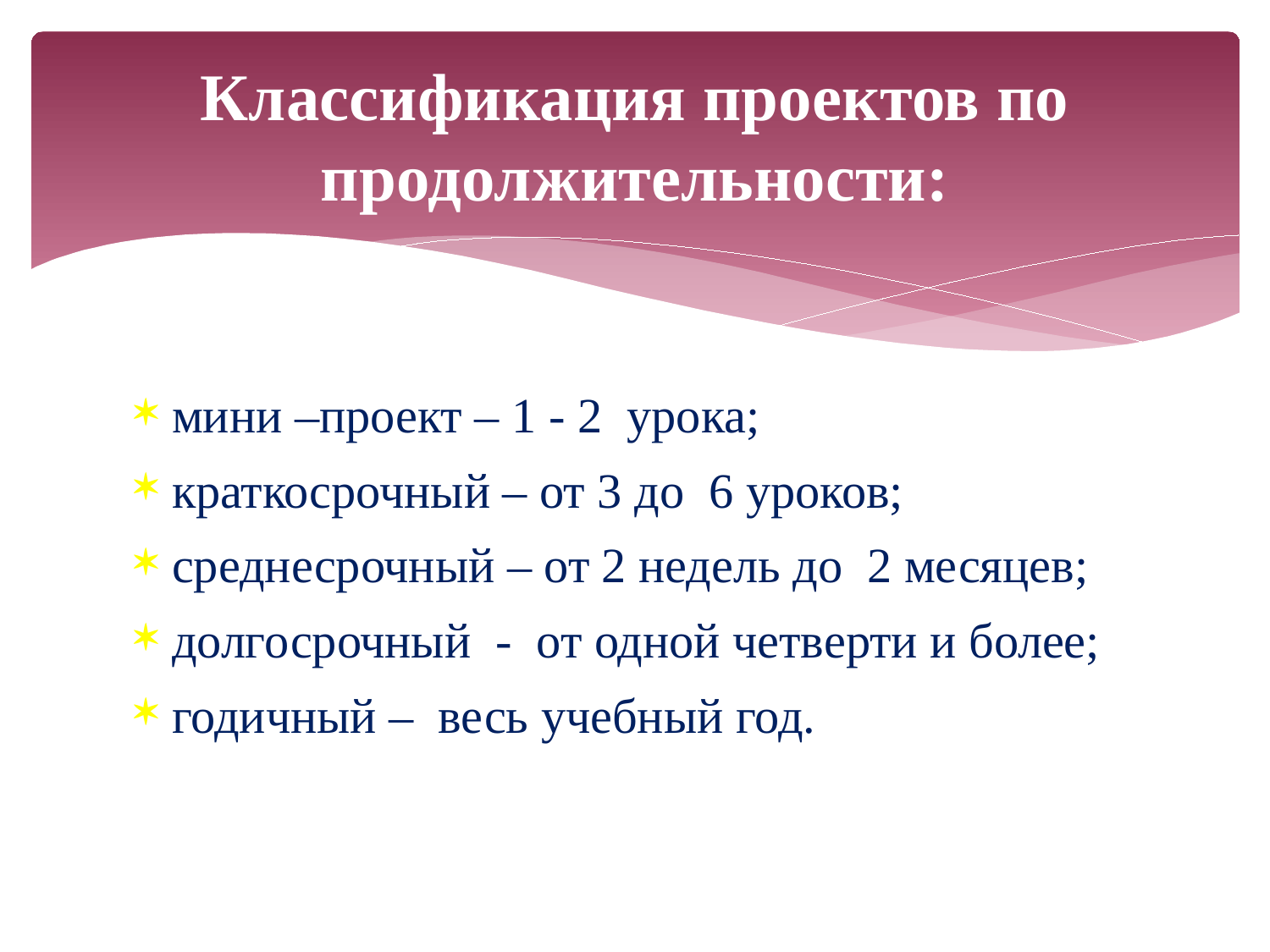

# Классификация проектов по продолжительности:
мини –проект – 1 - 2  урока;
краткосрочный – от 3 до  6 уроков;
среднесрочный – от 2 недель до  2 месяцев;
долгосрочный  -  от одной четверти и более;
годичный –  весь учебный год.